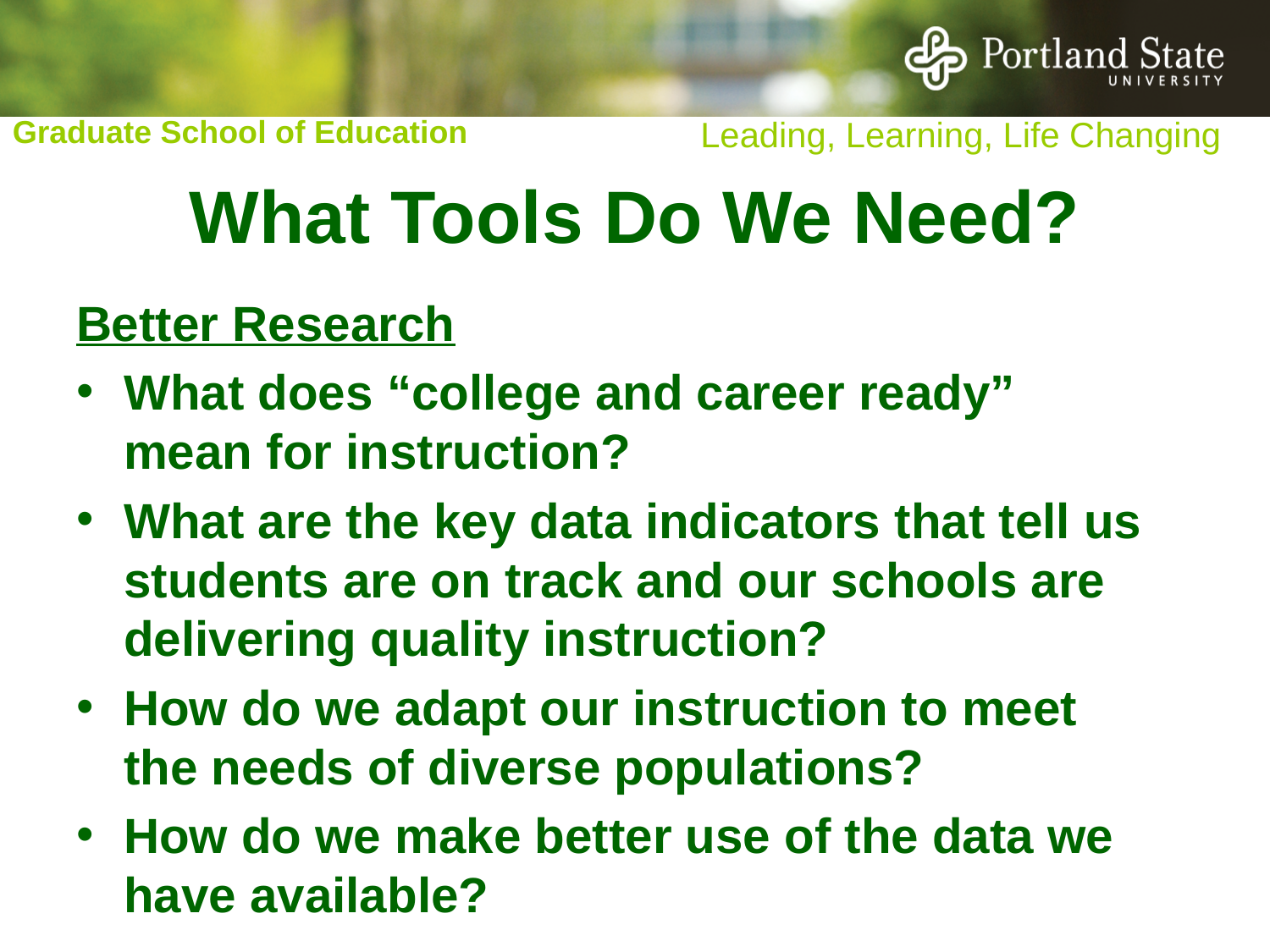

# What Tools Do We Need?
Better Research
What does “college and career ready” mean for instruction?
What are the key data indicators that tell us students are on track and our schools are delivering quality instruction?
How do we adapt our instruction to meet the needs of diverse populations?
How do we make better use of the data we have available?